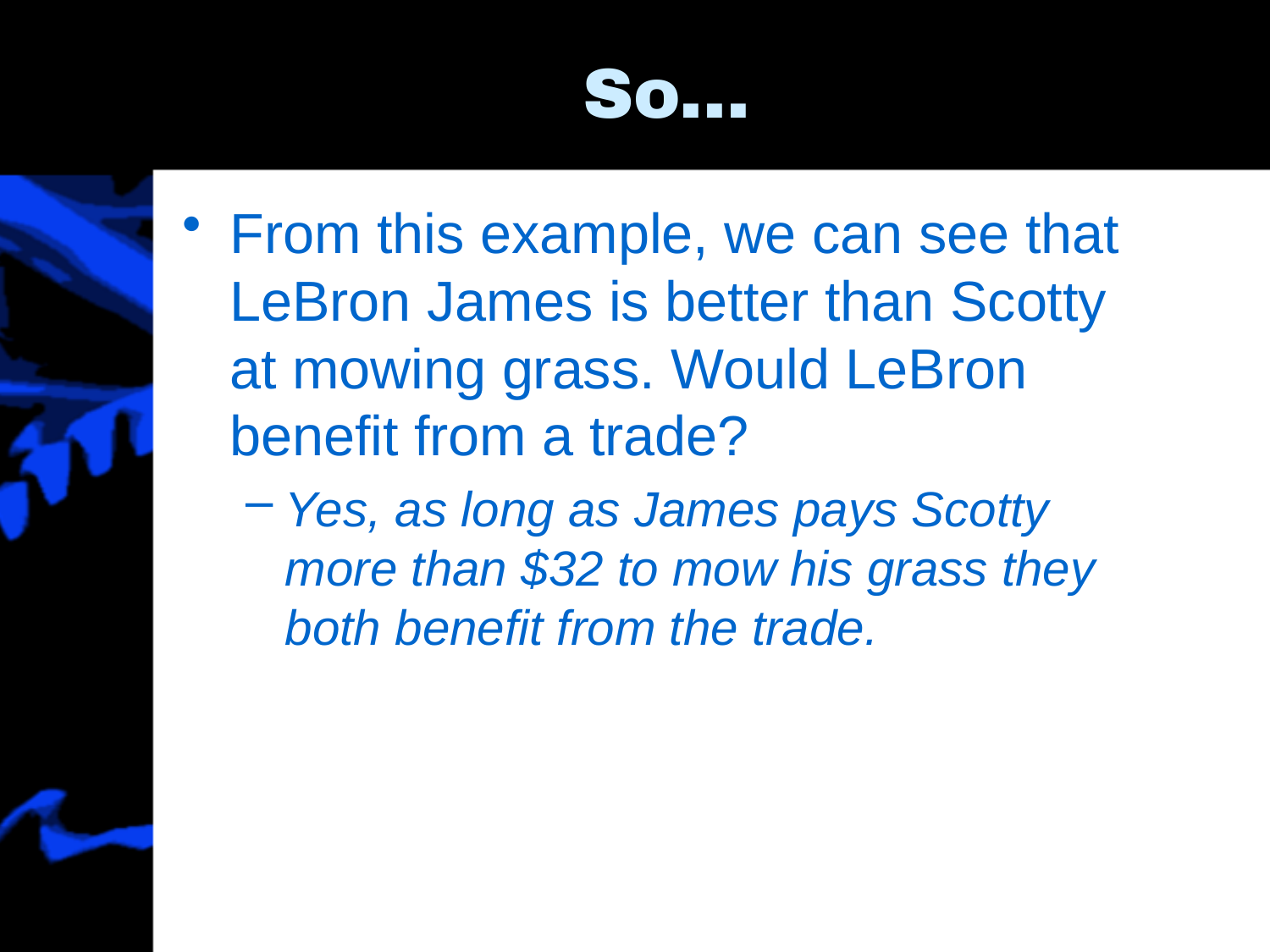

# So...
From this example, we can see that LeBron James is better than Scotty at mowing grass. Would LeBron benefit from a trade?
Yes, as long as James pays Scotty more than $32 to mow his grass they both benefit from the trade.